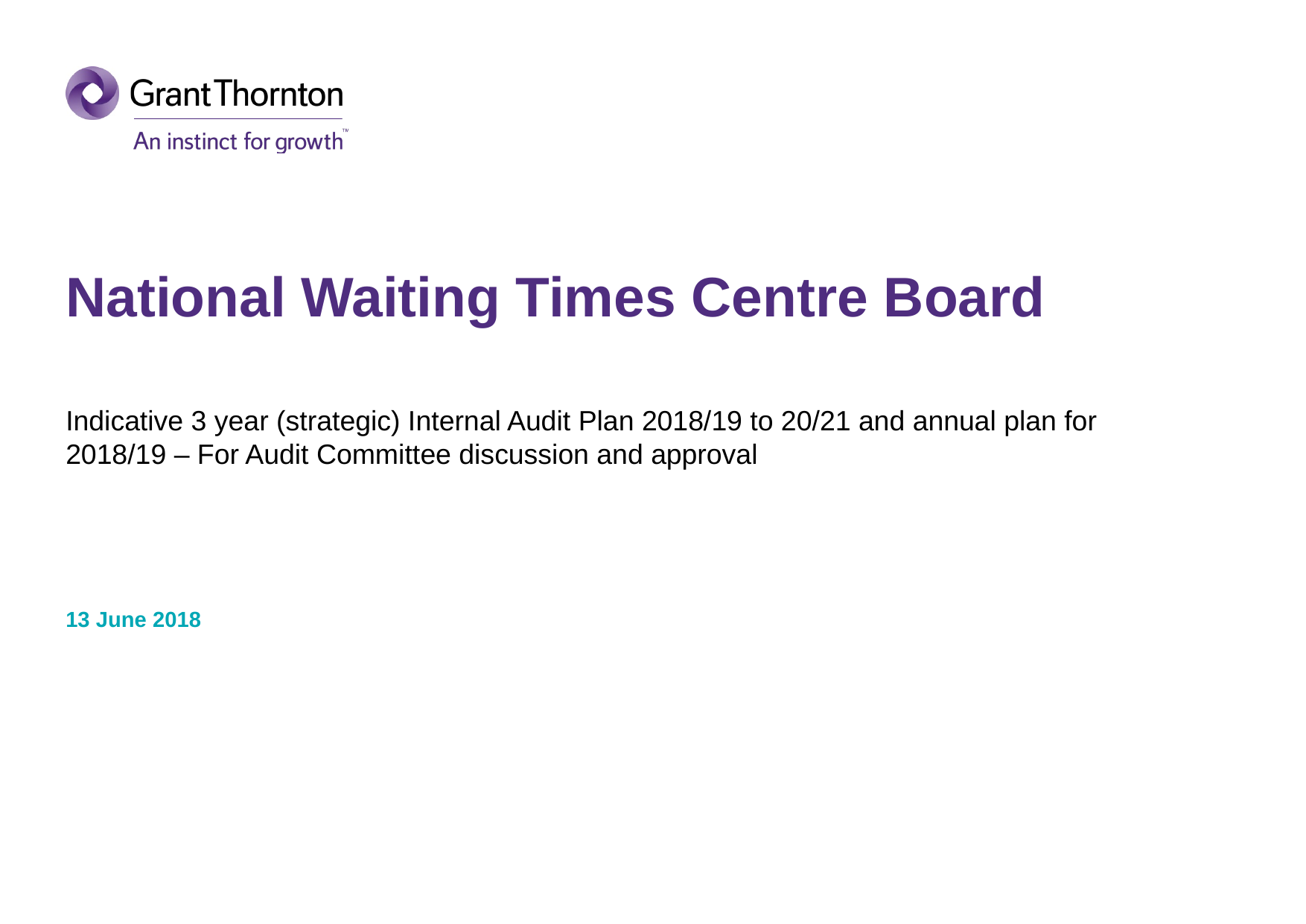

National Waiting Times Centre Board
Indicative 3 year (strategic) Internal Audit Plan 2018/19 to 20/21 and annual plan for 2018/19 – For Audit Committee discussion and approval

13 June 2018